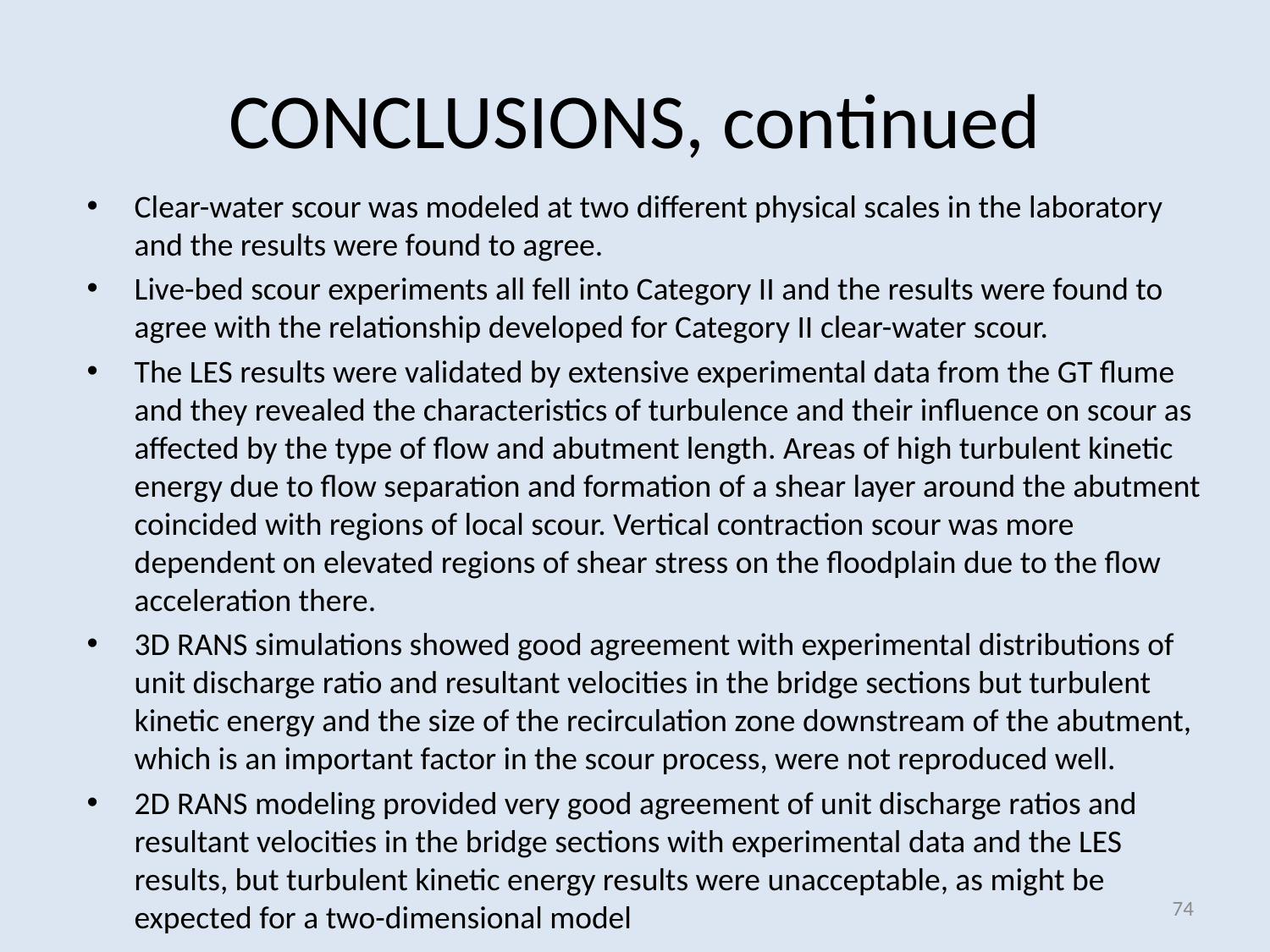

# CONCLUSIONS, continued
Clear-water scour was modeled at two different physical scales in the laboratory and the results were found to agree.
Live-bed scour experiments all fell into Category II and the results were found to agree with the relationship developed for Category II clear-water scour.
The LES results were validated by extensive experimental data from the GT flume and they revealed the characteristics of turbulence and their influence on scour as affected by the type of flow and abutment length. Areas of high turbulent kinetic energy due to flow separation and formation of a shear layer around the abutment coincided with regions of local scour. Vertical contraction scour was more dependent on elevated regions of shear stress on the floodplain due to the flow acceleration there.
3D RANS simulations showed good agreement with experimental distributions of unit discharge ratio and resultant velocities in the bridge sections but turbulent kinetic energy and the size of the recirculation zone downstream of the abutment, which is an important factor in the scour process, were not reproduced well.
2D RANS modeling provided very good agreement of unit discharge ratios and resultant velocities in the bridge sections with experimental data and the LES results, but turbulent kinetic energy results were unacceptable, as might be expected for a two-dimensional model
74